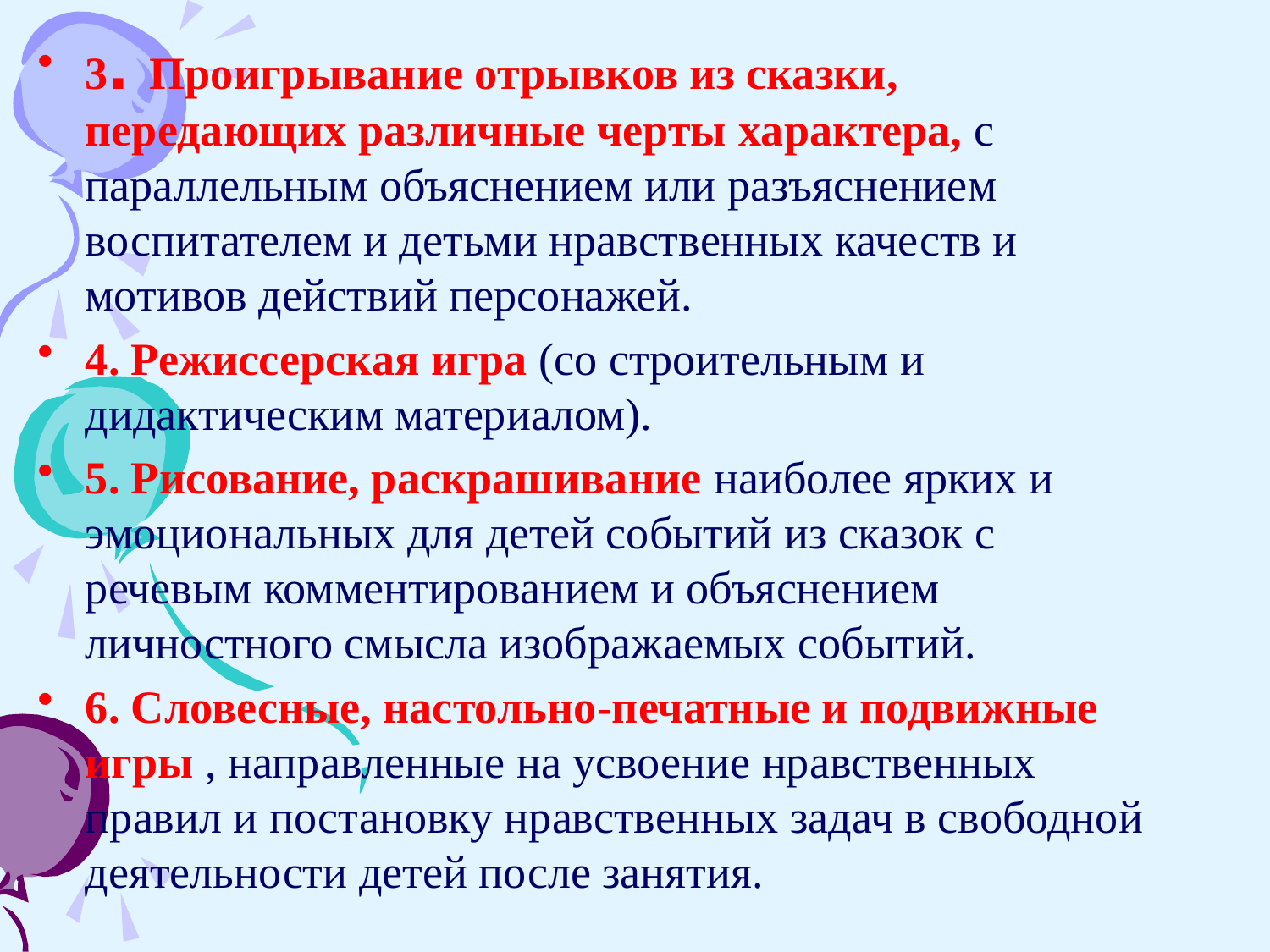

3. Проигрывание отрывков из сказки, передающих различные черты характера, с параллельным объяснением или разъяснением воспитателем и детьми нравственных качеств и мотивов действий персонажей.
4. Режиссерская игра (со строительным и дидактическим материалом).
5. Рисование, раскрашивание наиболее ярких и эмоциональных для детей событий из сказок с речевым комментированием и объяснением личностного смысла изображаемых событий.
6. Словесные, настольно-печатные и подвижные игры , направленные на усвоение нравственных правил и постановку нравственных задач в свободной деятельности детей после занятия.